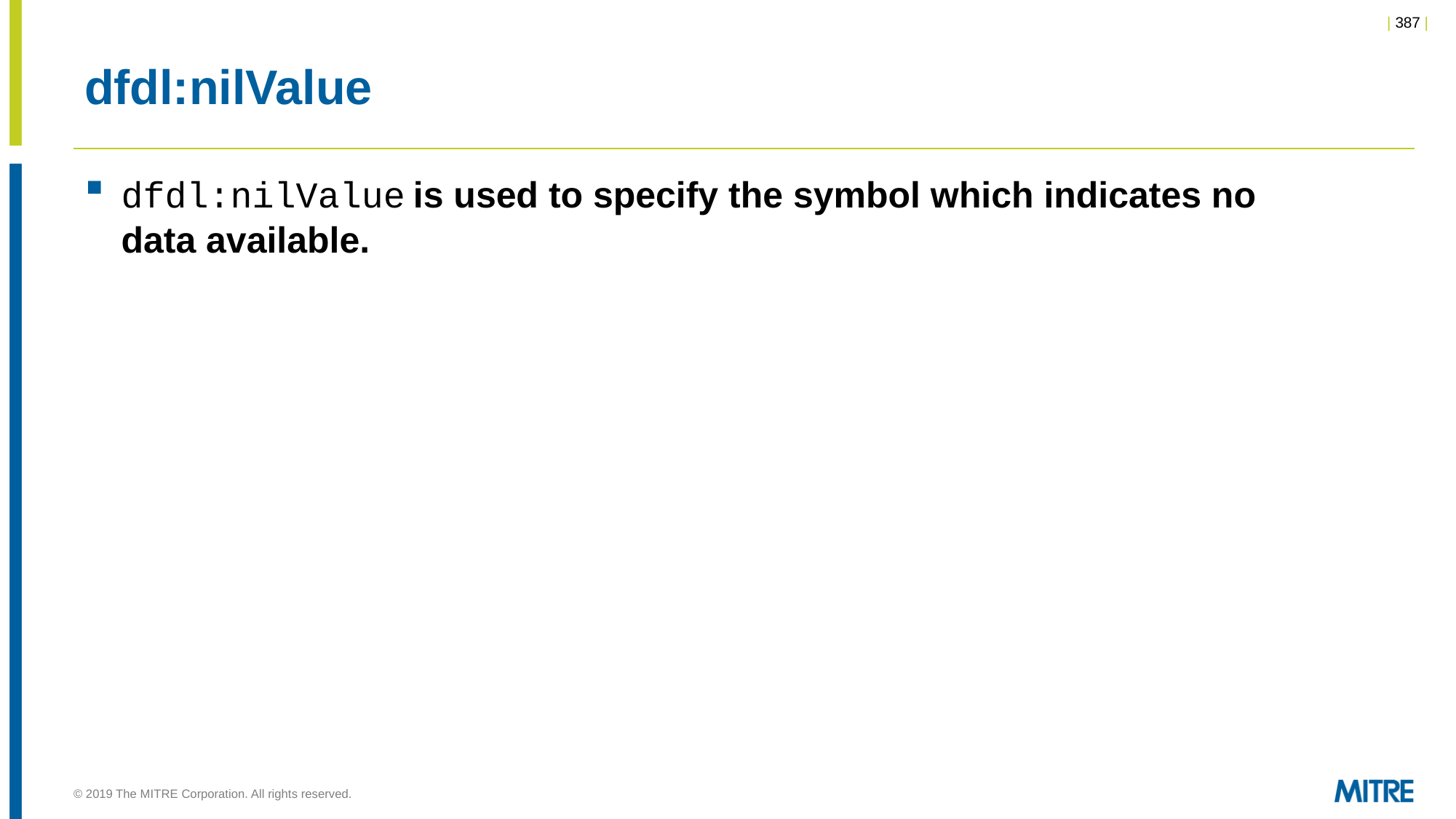

# dfdl:nilValue
dfdl:nilValue is used to specify the symbol which indicates no data available.
© 2019 The MITRE Corporation. All rights reserved.